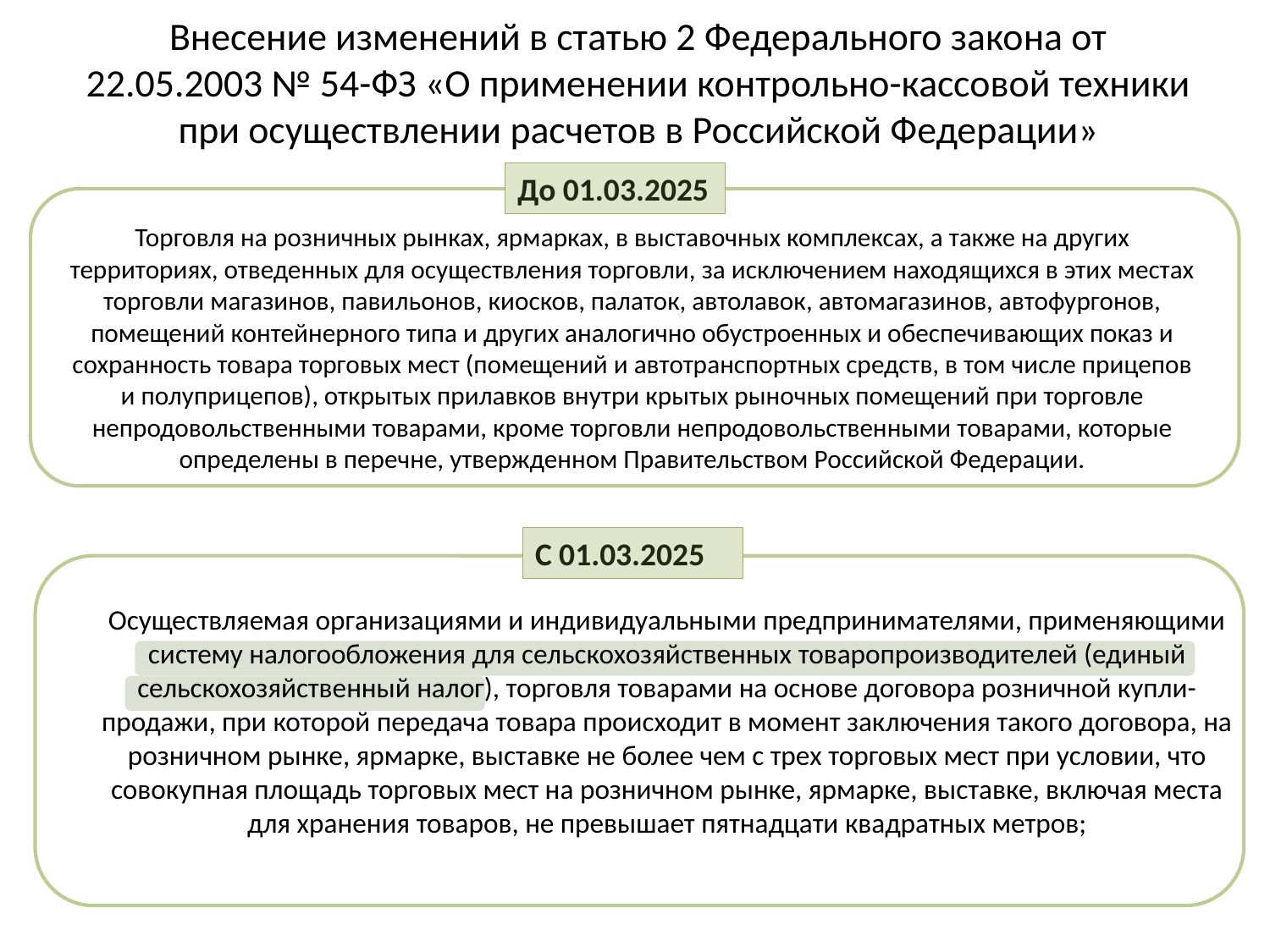

# Внесение изменений в статью 2 Федерального закона от 22.05.2003 № 54-ФЗ «О применении контрольно-кассовой техники при осуществлении расчетов в Российской Федерации»
До 01.03.2025

Торговля на розничных рынках, ярмарках, в выставочных комплексах, а также на других территориях, отведенных для осуществления торговли, за исключением находящихся в этих местах торговли магазинов, павильонов, киосков, палаток, автолавок, автомагазинов, автофургонов, помещений контейнерного типа и других аналогично обустроенных и обеспечивающих показ и сохранность товара торговых мест (помещений и автотранспортных средств, в том числе прицепов и полуприцепов), открытых прилавков внутри крытых рыночных помещений при торговле непродовольственными товарами, кроме торговли непродовольственными товарами, которые определены в перечне, утвержденном Правительством Российской Федерации.
С 01.03.2025

Осуществляемая организациями и индивидуальными предпринимателями, применяющими систему налогообложения для сельскохозяйственных товаропроизводителей (единый сельскохозяйственный налог), торговля товарами на основе договора розничной купли-продажи, при которой передача товара происходит в момент заключения такого договора, на розничном рынке, ярмарке, выставке не более чем с трех торговых мест при условии, что совокупная площадь торговых мест на розничном рынке, ярмарке, выставке, включая места для хранения товаров, не превышает пятнадцати квадратных метров;